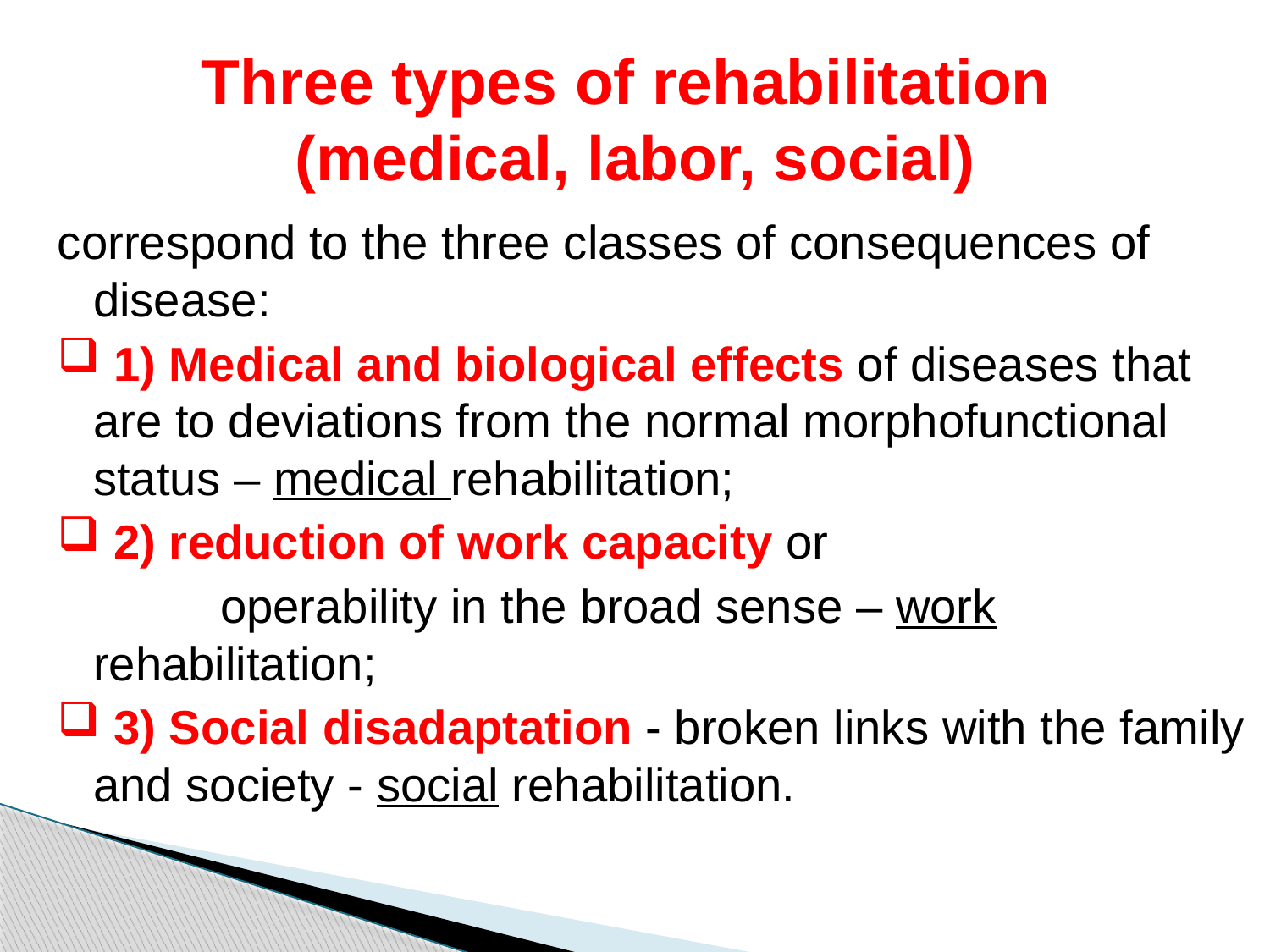

# Three types of rehabilitation (medical, labor, social)
correspond to the three classes of consequences of disease:
 1) Medical and biological effects of diseases that are to deviations from the normal morphofunctional status – medical rehabilitation;
 2) reduction of work capacity or
		operability in the broad sense – work rehabilitation;
 3) Social disadaptation - broken links with the family and society - social rehabilitation.